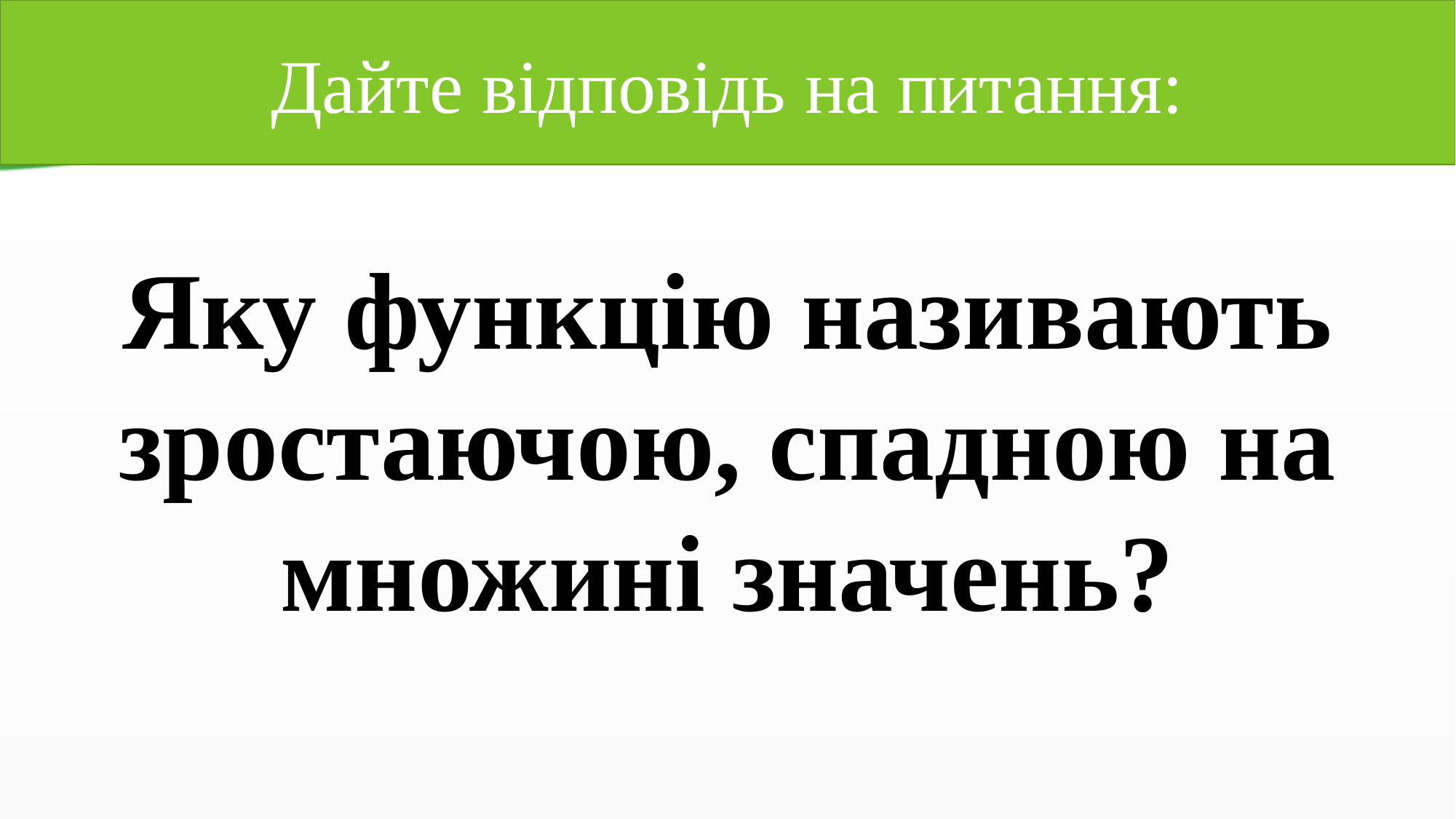

Дайте відповідь на питання:
Яку функцію називають зростаючою, спадною на множині значень?